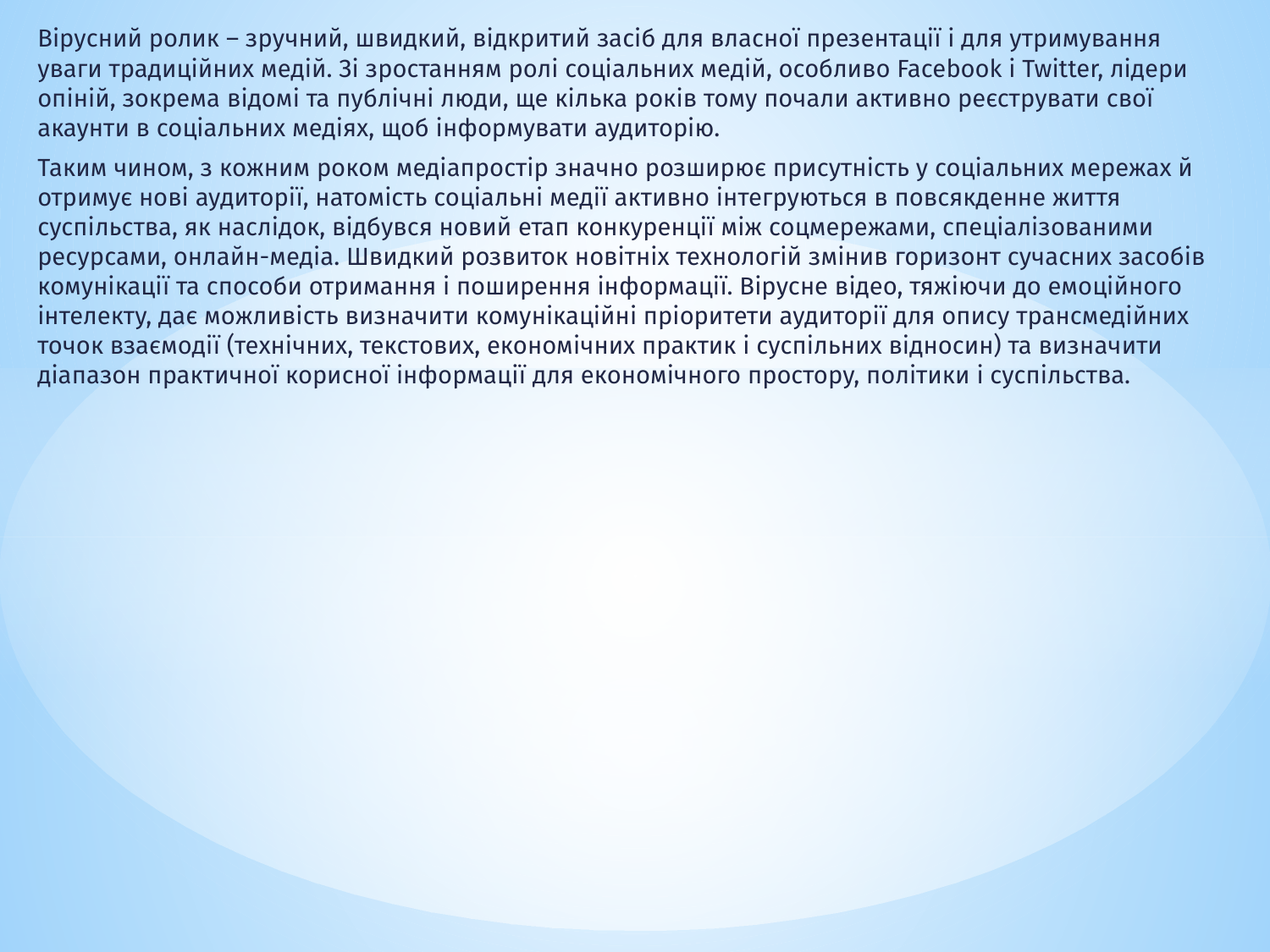

Вірусний ролик – зручний, швидкий, відкритий засіб для власної презентації і для утримування уваги традиційних медій. Зі зростанням ролі соціальних медій, особливо Facebook і Twitter, лідери опіній, зокрема відомі та публічні люди, ще кілька років тому почали активно реєструвати свої акаунти в соціальних медіях, щоб інформувати аудиторію.
Таким чином, з кожним роком медіапростір значно розширює присутність у соціальних мережах й отримує нові аудиторії, натомість соціальні медії активно інтегруються в повсякденне життя суспільства, як наслідок, відбувся новий етап конкуренції між соцмережами, спеціалізованими ресурсами, онлайн-медіа. Швидкий розвиток новітніх технологій змінив горизонт сучасних засобів комунікації та способи отримання і поширення інформації. Вірусне відео, тяжіючи до емоційного інтелекту, дає можливість визначити комунікаційні пріоритети аудиторії для опису трансмедійних точок взаємодії (технічних, текстових, економічних практик і суспільних відносин) та визначити діапазон практичної корисної інформації для економічного простору, політики і суспільства.